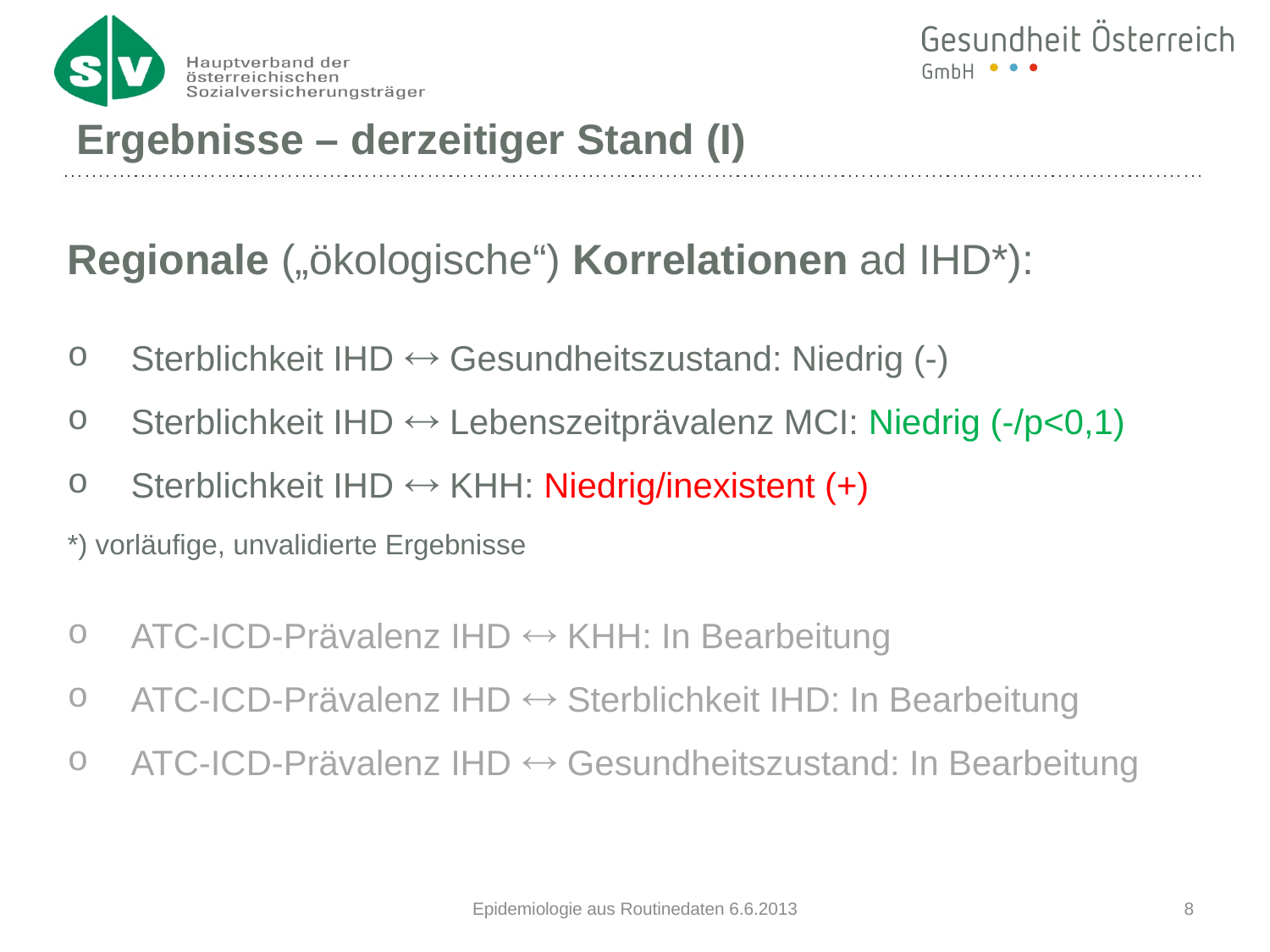

# Ergebnisse – derzeitiger Stand (I)
Regionale („ökologische“) Korrelationen ad IHD*):

Sterblichkeit IHD ↔ Gesundheitszustand: Niedrig (-)
Sterblichkeit IHD ↔ Lebenszeitprävalenz MCI: Niedrig (-/p<0,1)
Sterblichkeit IHD ↔ KHH: Niedrig/inexistent (+)
*) vorläufige, unvalidierte Ergebnisse

ATC-ICD-Prävalenz IHD ↔ KHH: In Bearbeitung
ATC-ICD-Prävalenz IHD ↔ Sterblichkeit IHD: In Bearbeitung
ATC-ICD-Prävalenz IHD ↔ Gesundheitszustand: In Bearbeitung
Epidemiologie aus Routinedaten 6.6.2013
8